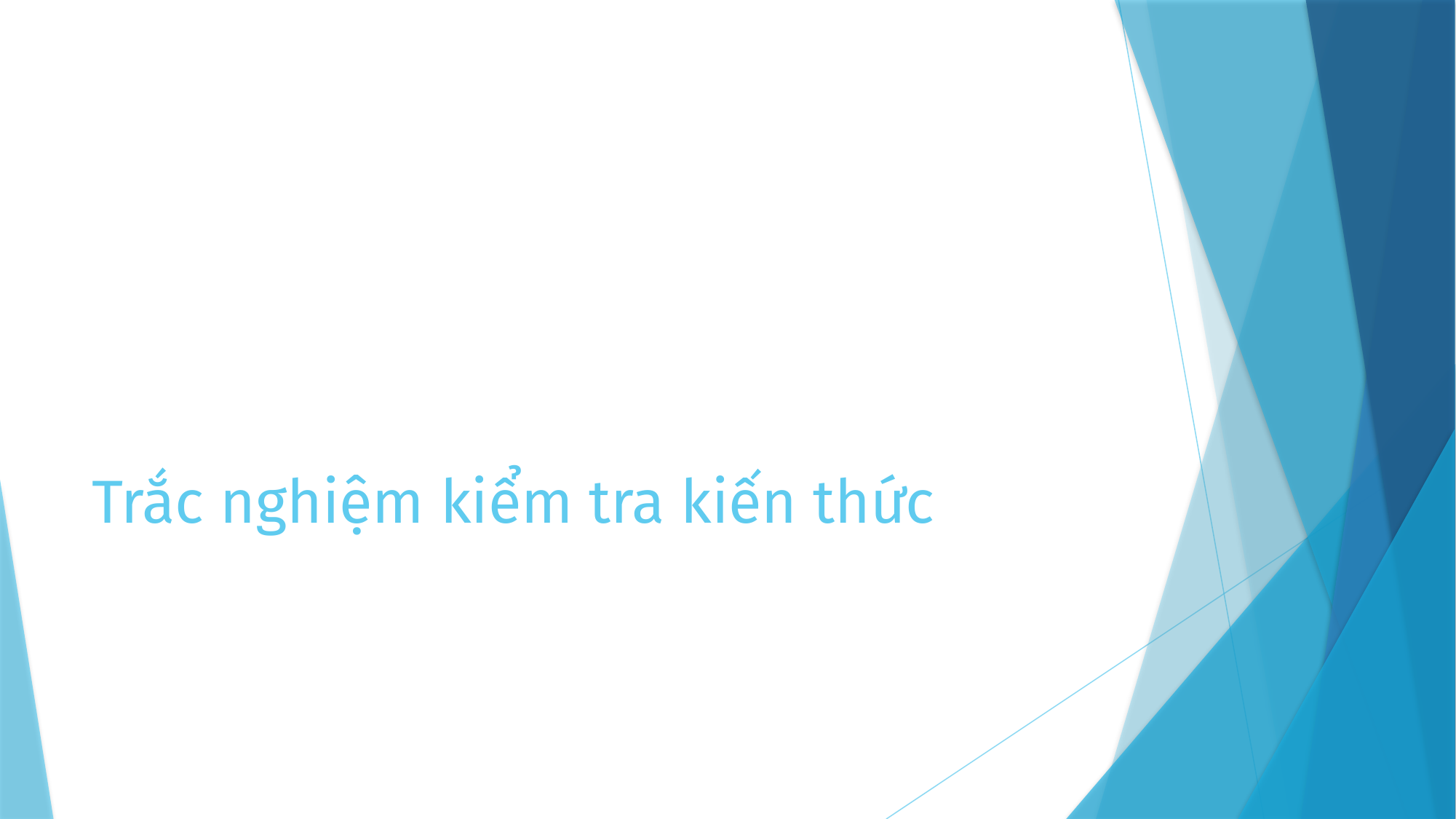

# Trắc nghiệm kiểm tra kiến thức